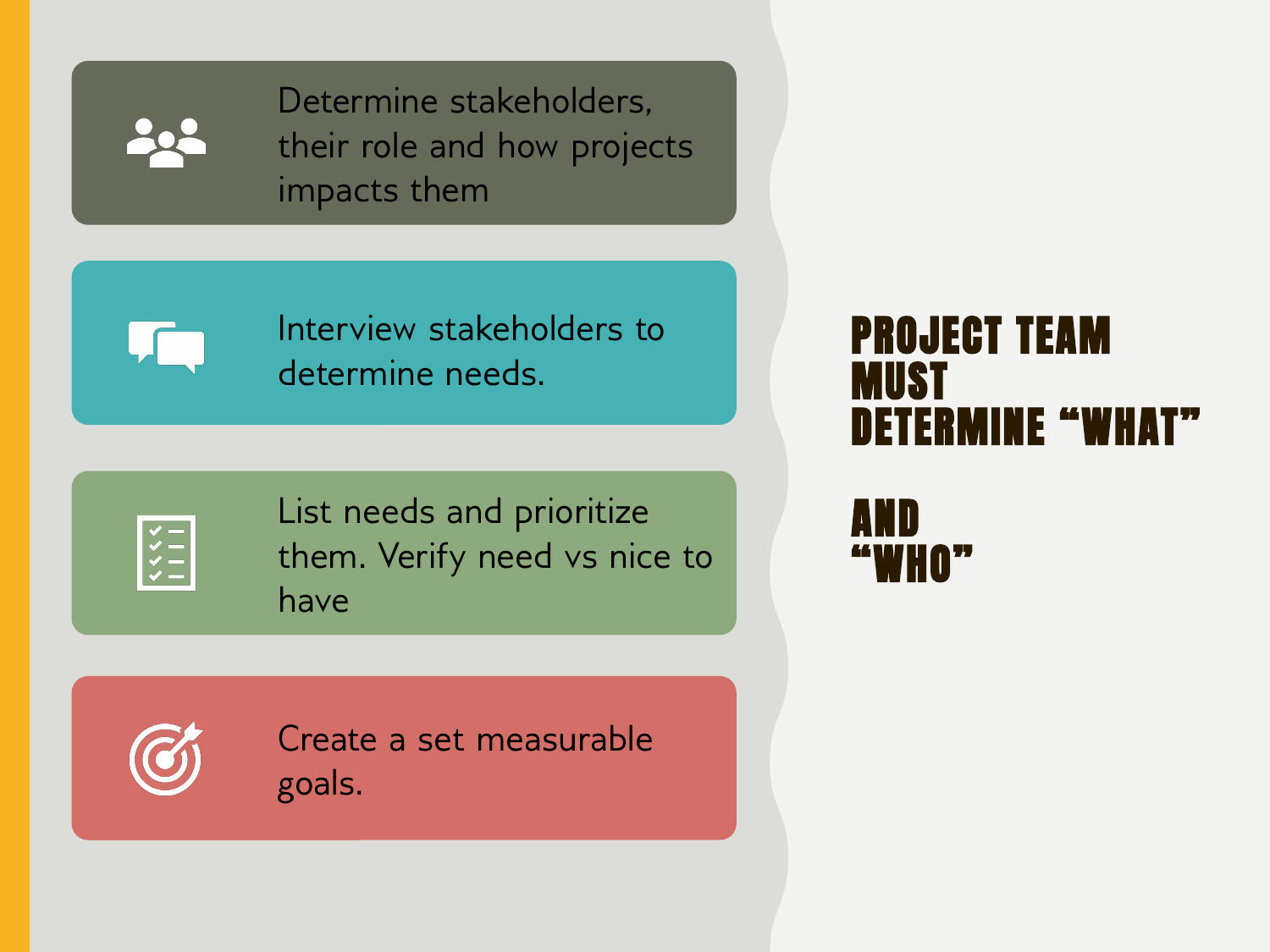

Determine stakeholders, their role and how projects impacts them
Interview stakeholders to determine needs.
List needs and prioritize them. Verify need vs nice to have
Create a set measurable goals.
# Project team must determine “what” and “who”